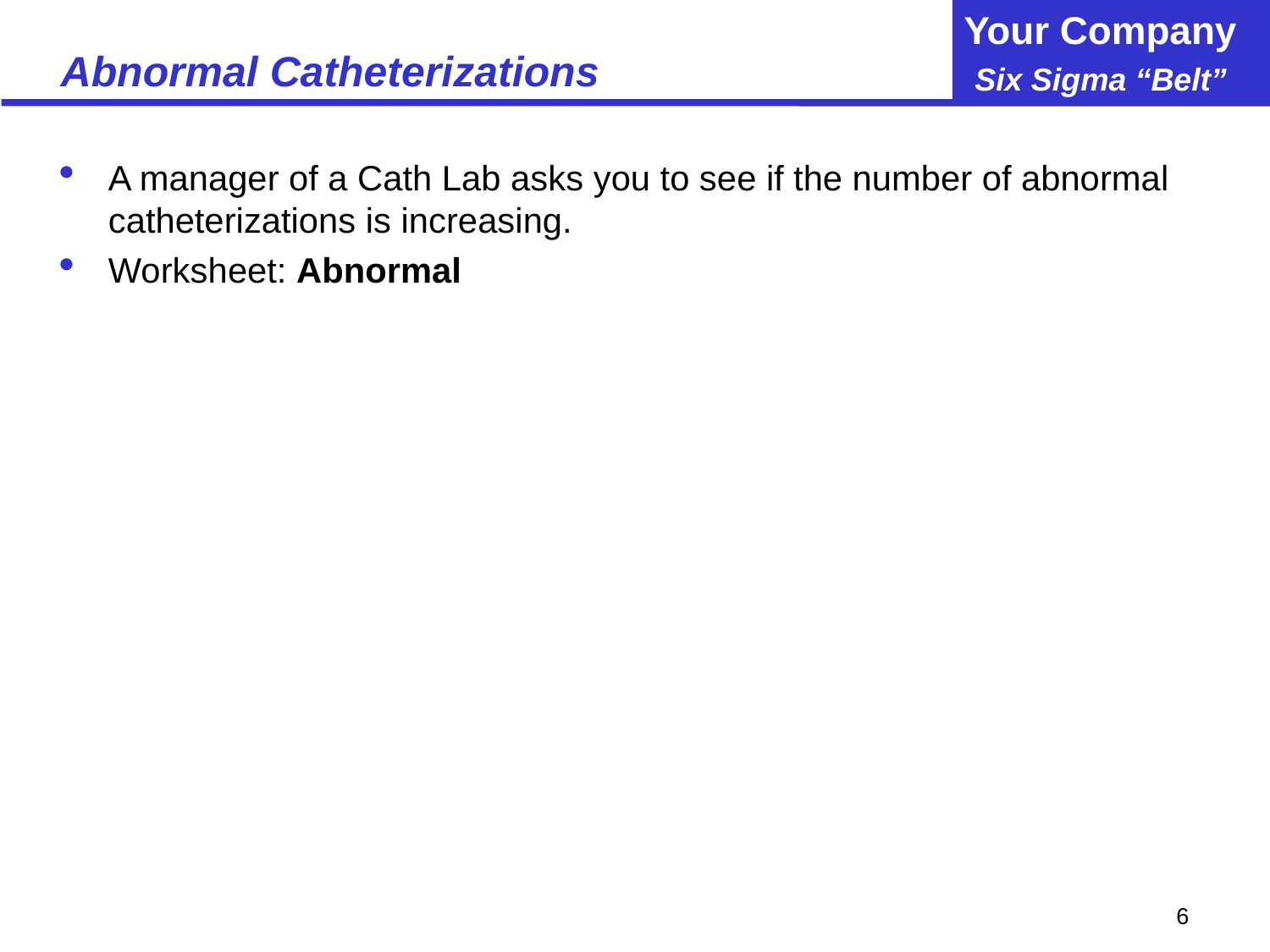

# Abnormal Catheterizations
A manager of a Cath Lab asks you to see if the number of abnormal catheterizations is increasing.
Worksheet: Abnormal